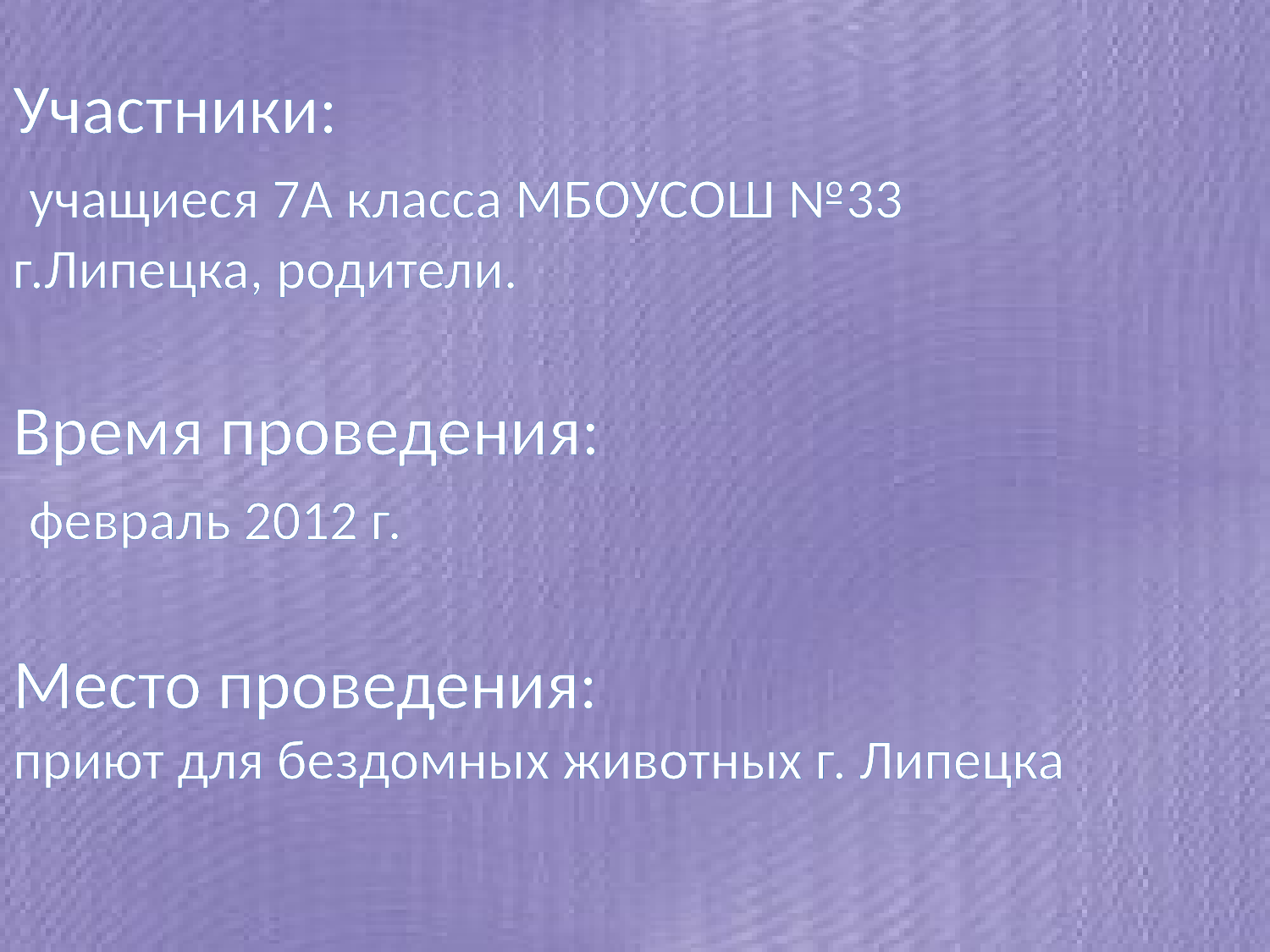

# Участники: учащиеся 7А класса МБОУСОШ №33 г.Липецка, родители. Время проведения: февраль 2012 г. Место проведения: приют для бездомных животных г. Липецка